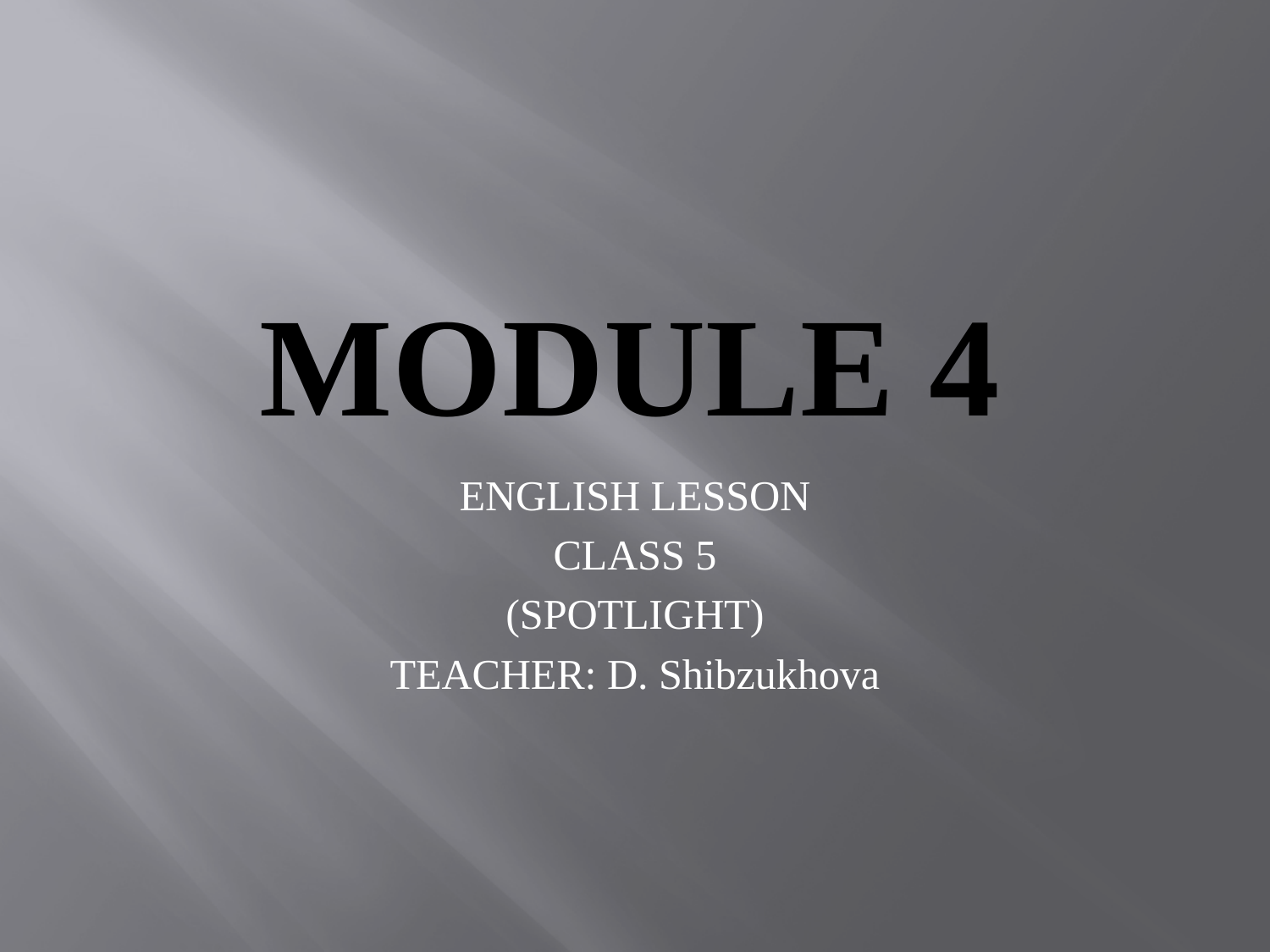

# Module 4
ENGLISH LESSON
CLASS 5
(SPOTLIGHT)
TEACHER: D. Shibzukhova